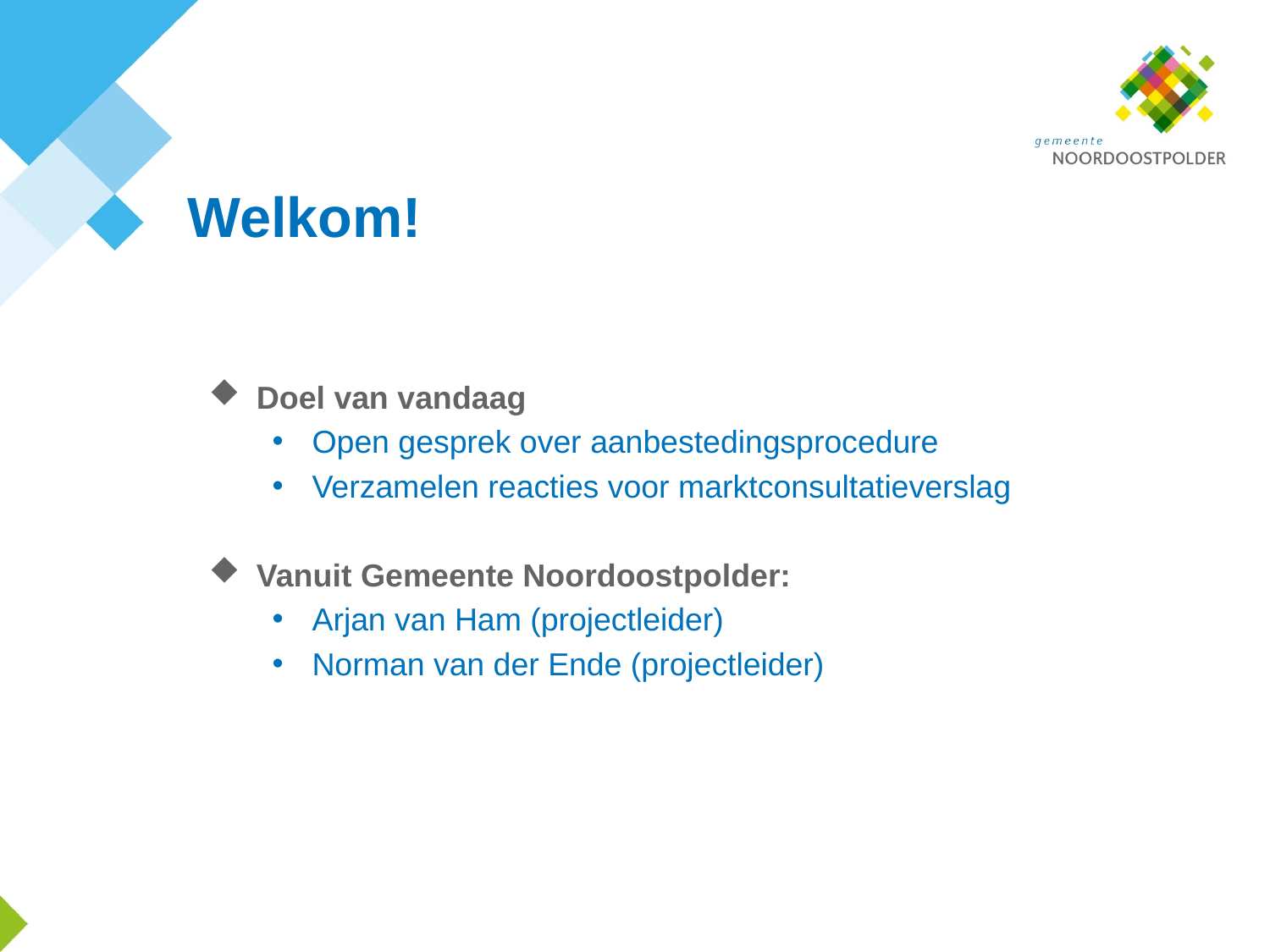

# Welkom!
Doel van vandaag
Open gesprek over aanbestedingsprocedure
Verzamelen reacties voor marktconsultatieverslag

Vanuit Gemeente Noordoostpolder:
Arjan van Ham (projectleider)
Norman van der Ende (projectleider)